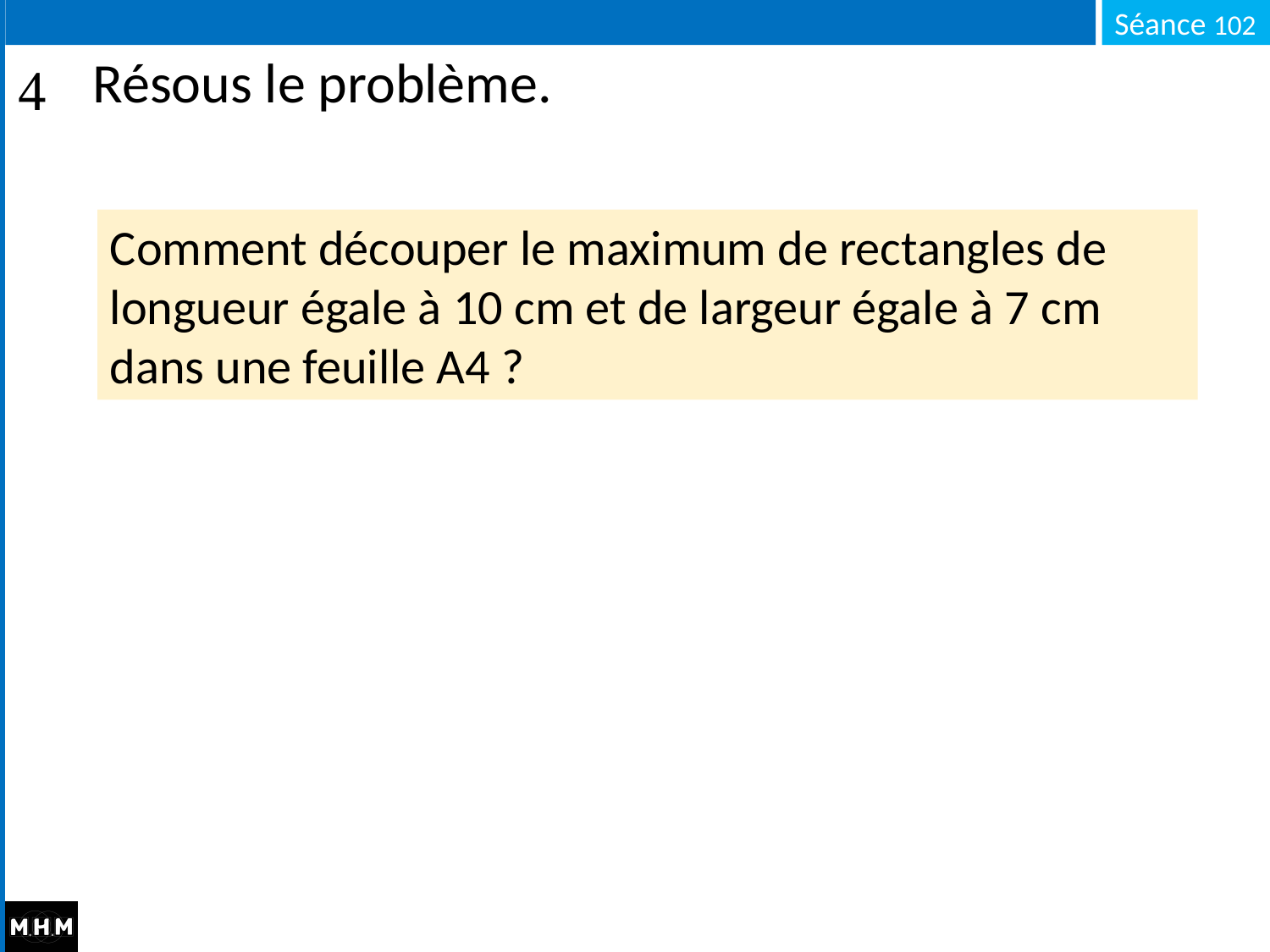

# Résous le problème.
Comment découper le maximum de rectangles de longueur égale à 10 cm et de largeur égale à 7 cm dans une feuille A4 ?